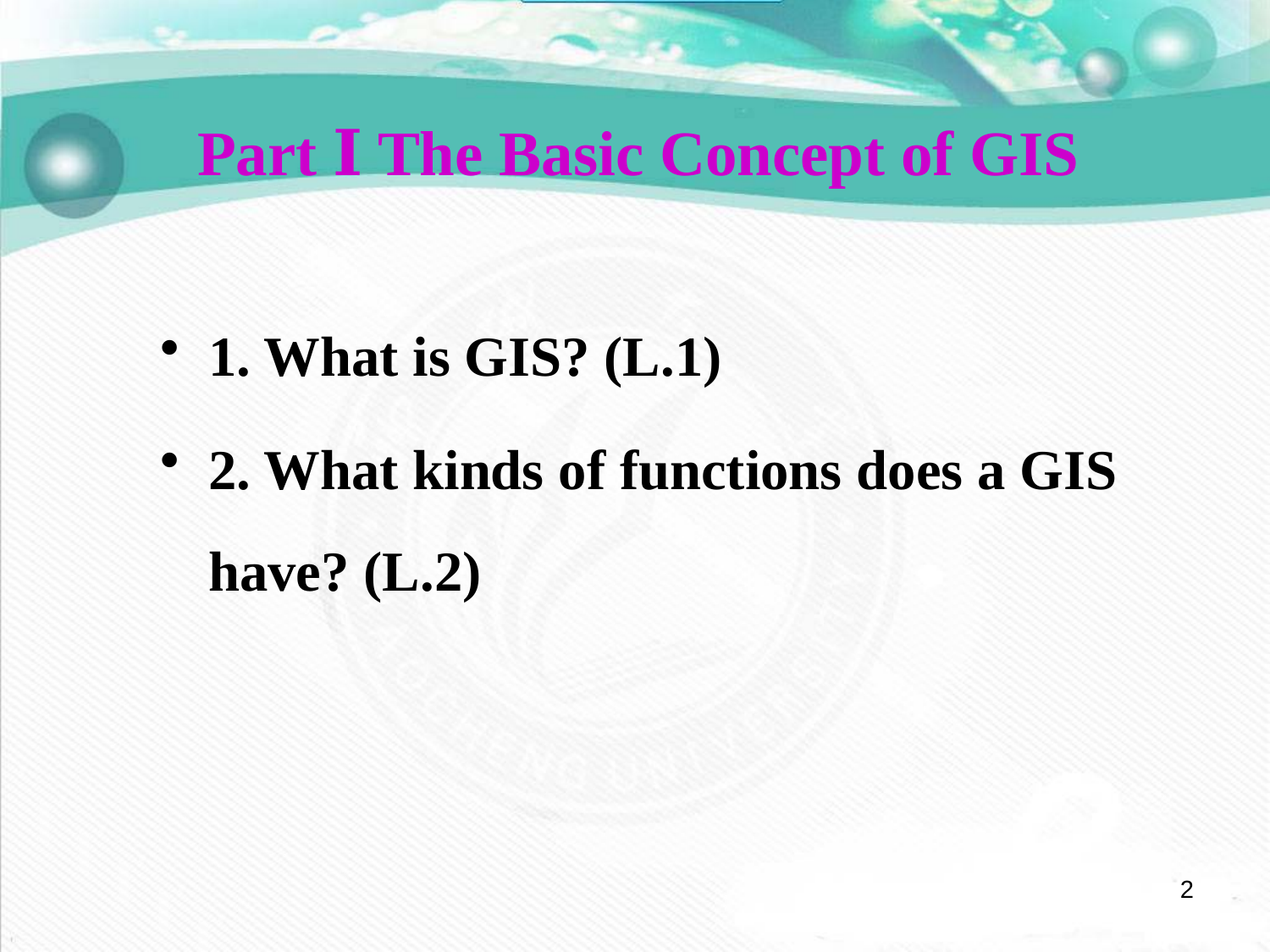

Part Ⅰ The Basic Concept of GIS
1. What is GIS? (L.1)
2. What kinds of functions does a GIS have? (L.2)
2